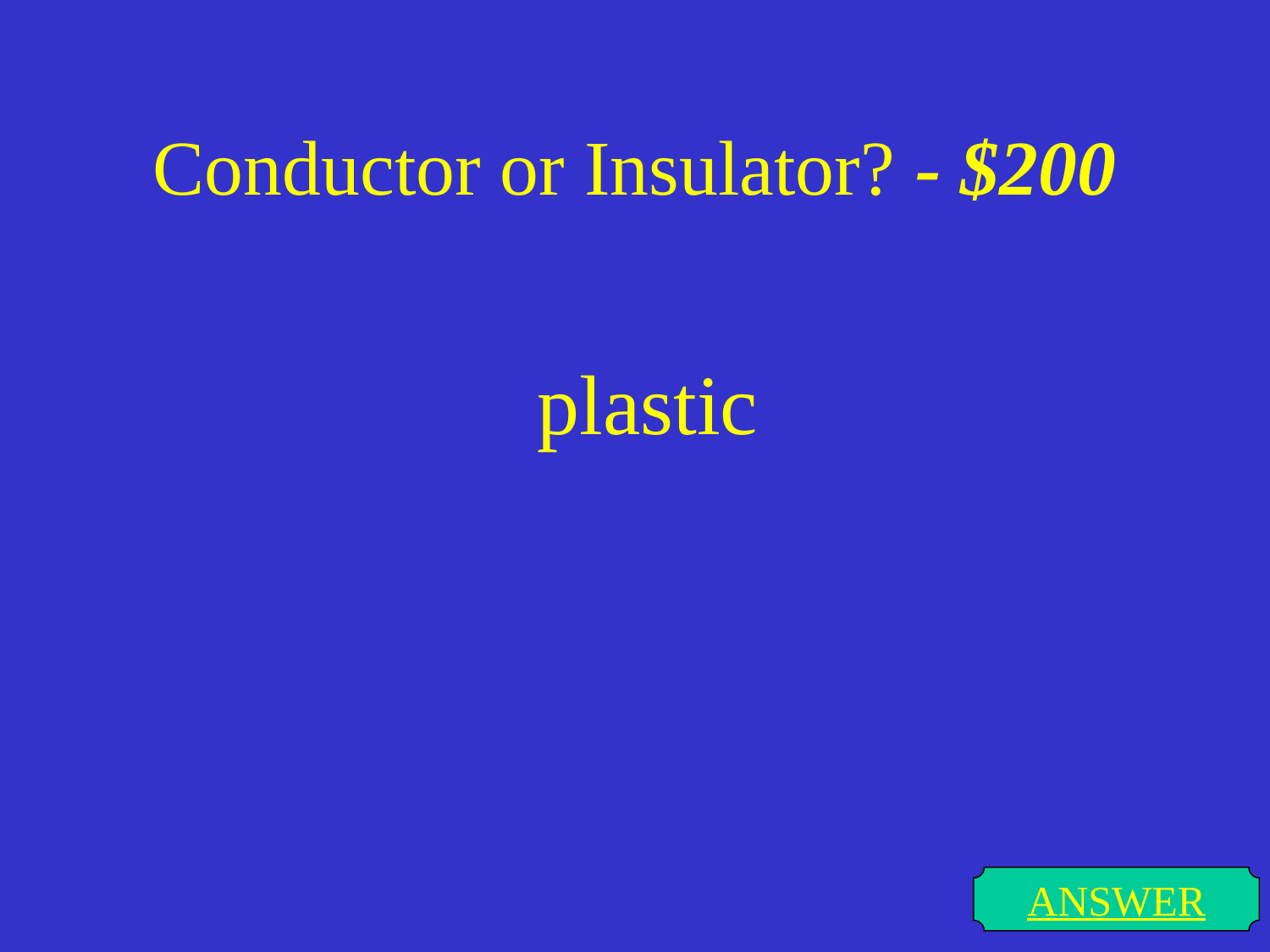

# Conductor or Insulator? - $200

plastic

ANSWER